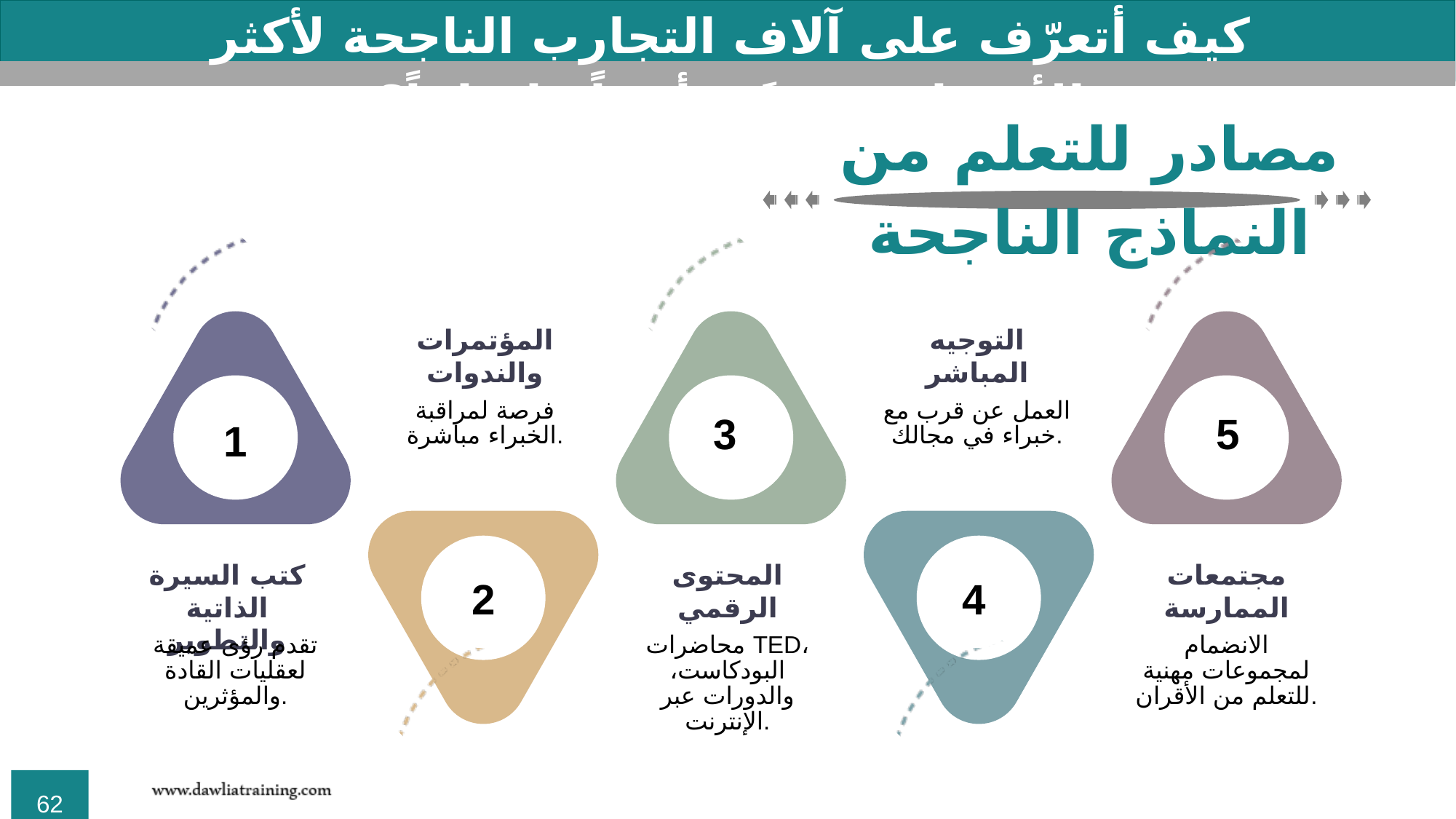

كيف أتعرّف على آلاف التجارب الناجحة لأكثر الأشخاص قوةً وتأثيراً وإقناعاً؟
مصادر للتعلم من النماذج الناجحة

1
كتب السيرة الذاتية والتطوير
تقدم رؤى عميقة لعقليات القادة والمؤثرين.

3
المحتوى الرقمي
محاضرات TED، البودكاست، والدورات عبر الإنترنت.

5
مجتمعات الممارسة
الانضمام لمجموعات مهنية للتعلم من الأقران.
المؤتمرات والندوات
فرصة لمراقبة الخبراء مباشرة.

2

التوجيه المباشر
العمل عن قرب مع خبراء في مجالك.

4